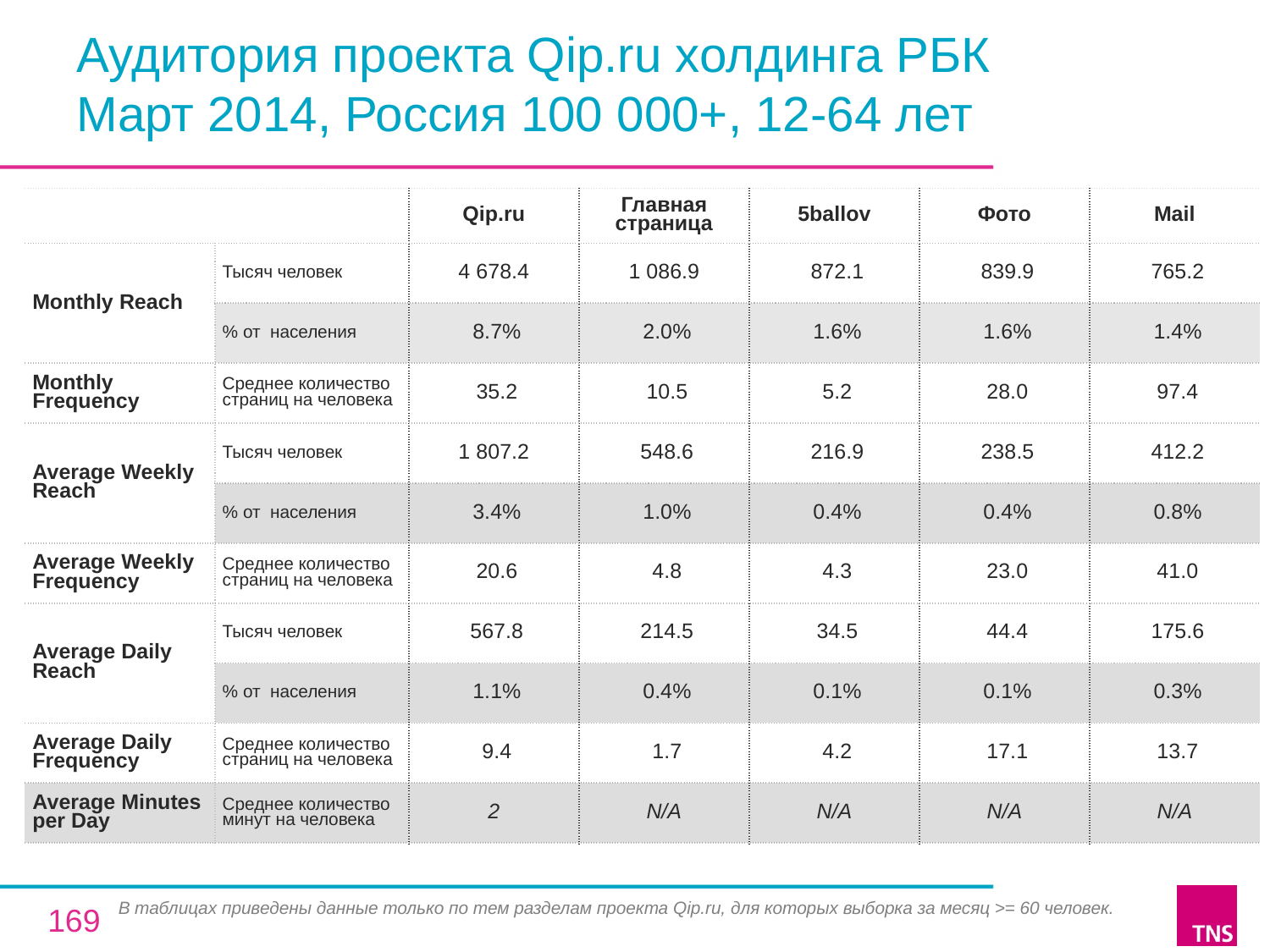

# Аудитория проекта Qip.ru холдинга РБК Март 2014, Россия 100 000+, 12-64 лет
|  |  | Qip.ru | Главная страница | 5ballov | Фото | Mail |
| --- | --- | --- | --- | --- | --- | --- |
| Monthly Reach | Тысяч человек | 4 678.4 | 1 086.9 | 872.1 | 839.9 | 765.2 |
|  | % от населения | 8.7% | 2.0% | 1.6% | 1.6% | 1.4% |
| Monthly Frequency | Среднее количество страниц на человека | 35.2 | 10.5 | 5.2 | 28.0 | 97.4 |
| Average Weekly Reach | Тысяч человек | 1 807.2 | 548.6 | 216.9 | 238.5 | 412.2 |
|  | % от населения | 3.4% | 1.0% | 0.4% | 0.4% | 0.8% |
| Average Weekly Frequency | Среднее количество страниц на человека | 20.6 | 4.8 | 4.3 | 23.0 | 41.0 |
| Average Daily Reach | Тысяч человек | 567.8 | 214.5 | 34.5 | 44.4 | 175.6 |
|  | % от населения | 1.1% | 0.4% | 0.1% | 0.1% | 0.3% |
| Average Daily Frequency | Среднее количество страниц на человека | 9.4 | 1.7 | 4.2 | 17.1 | 13.7 |
| Average Minutes per Day | Среднее количество минут на человека | 2 | N/A | N/A | N/A | N/A |
В таблицах приведены данные только по тем разделам проекта Qip.ru, для которых выборка за месяц >= 60 человек.
169